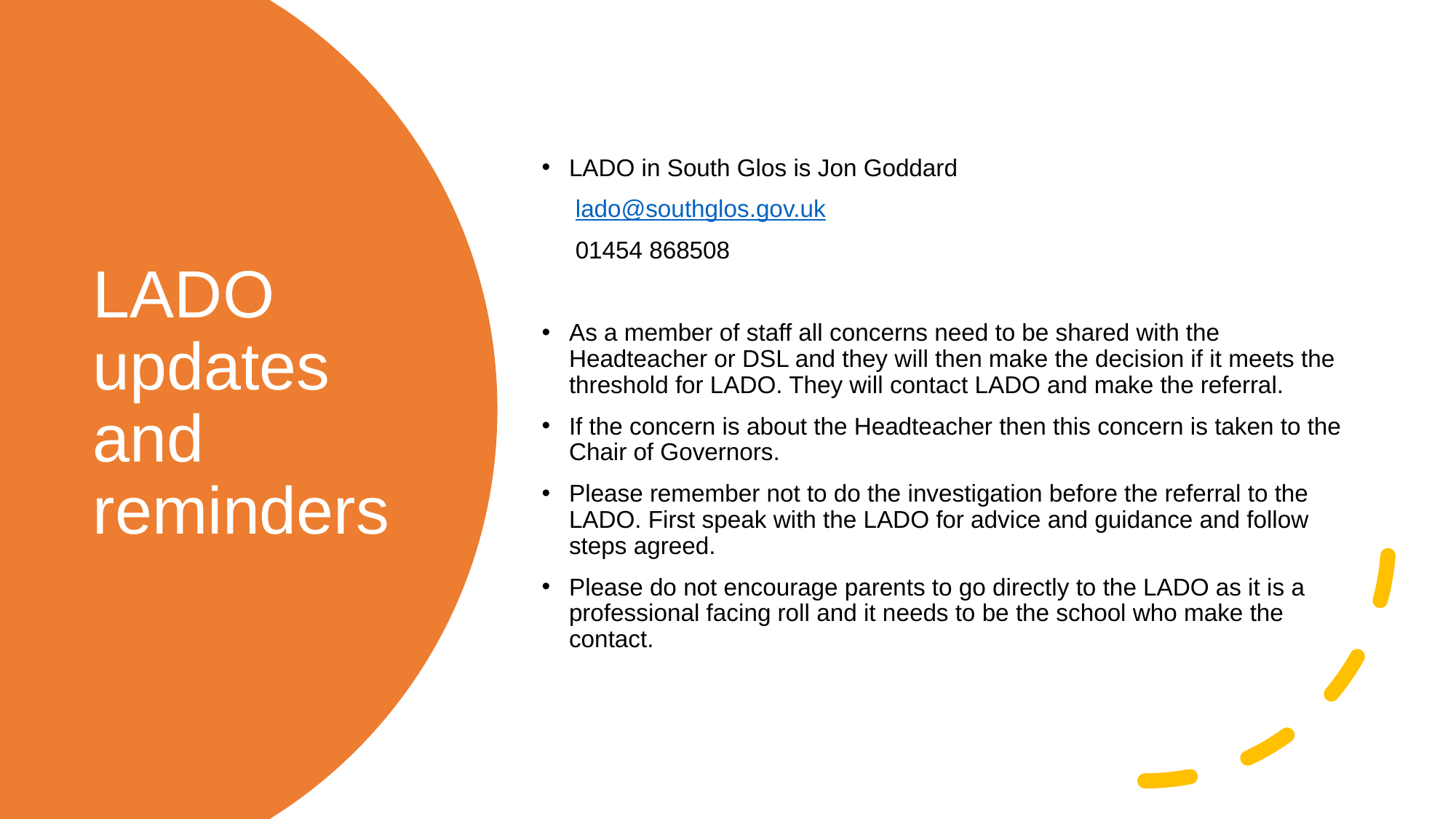

LADO in South Glos is Jon Goddard
     lado@southglos.gov.uk
     01454 868508

As a member of staff all concerns need to be shared with the Headteacher or DSL and they will then make the decision if it meets the threshold for LADO. They will contact LADO and make the referral.
If the concern is about the Headteacher then this concern is taken to the Chair of Governors.
Please remember not to do the investigation before the referral to the LADO. First speak with the LADO for advice and guidance and follow steps agreed.
Please do not encourage parents to go directly to the LADO as it is a professional facing roll and it needs to be the school who make the contact.
# LADO updates and reminders